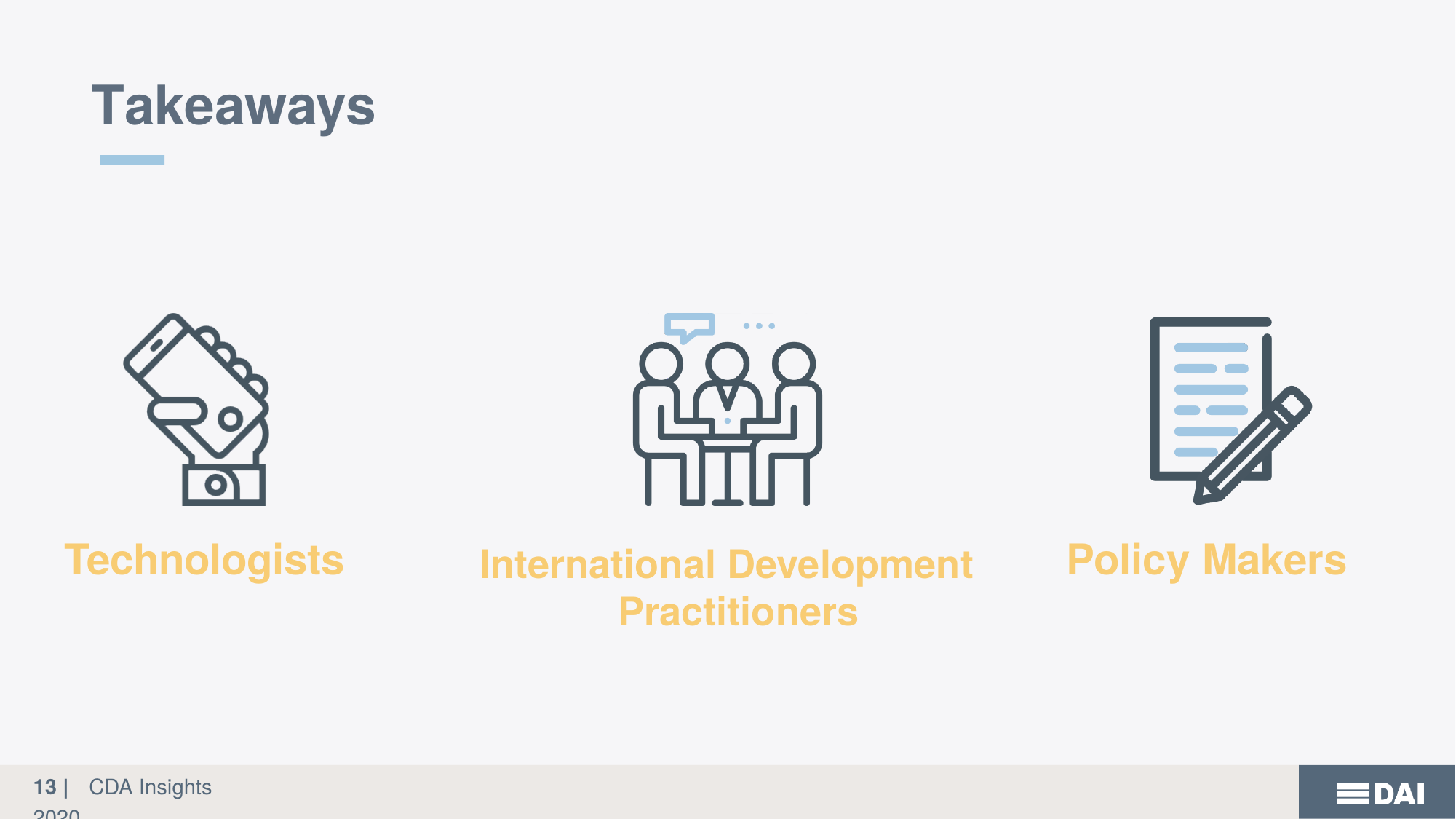

# Takeaways

Technologists
Policy Makers
International Development  Practitioners
13 |	CDA Insights 2020